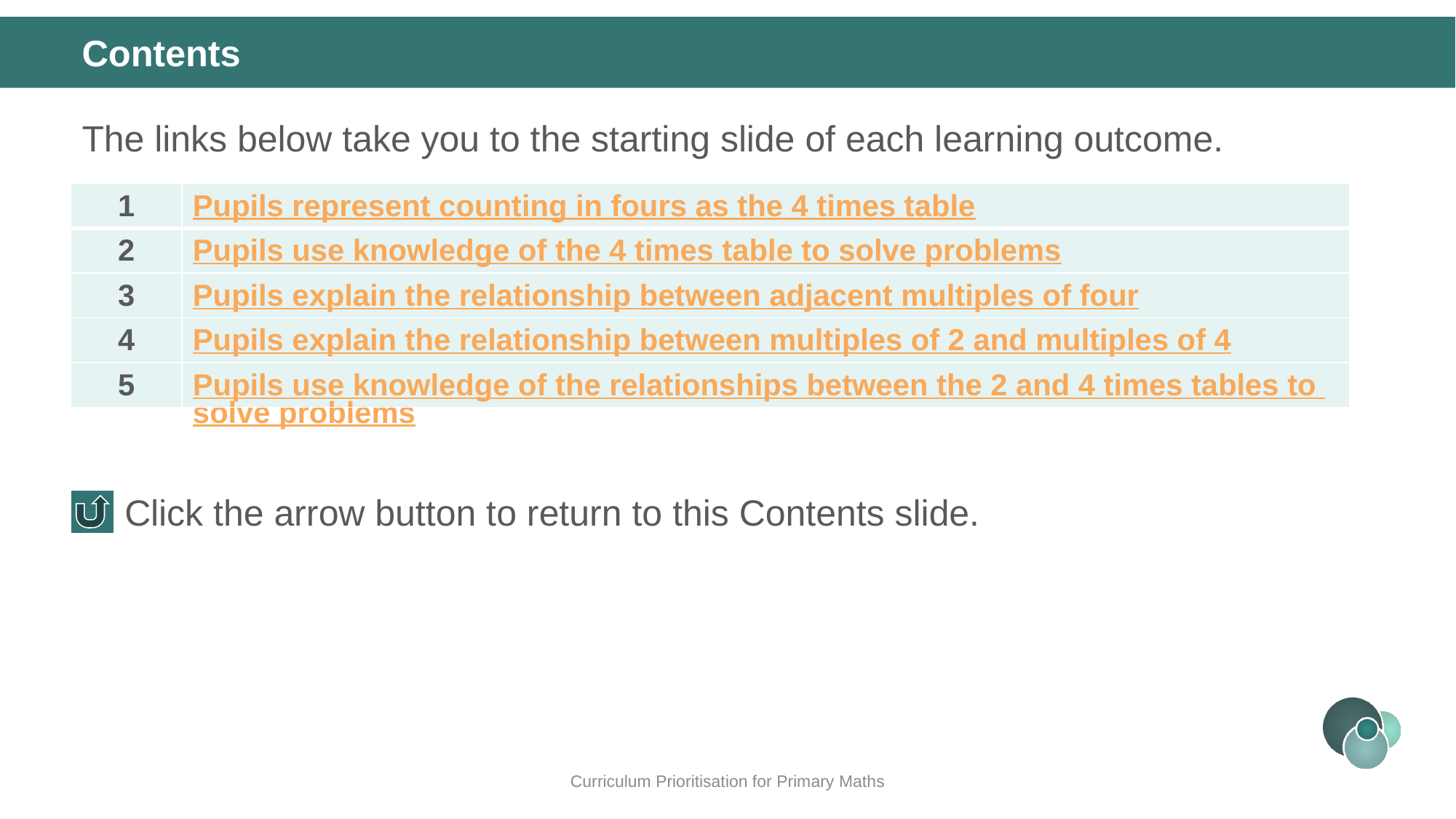

Contents
The links below take you to the starting slide of each learning outcome.
| 1 | Pupils represent counting in fours as the 4 times table |
| --- | --- |
| 2 | Pupils use knowledge of the 4 times table to solve problems |
| 3 | Pupils explain the relationship between adjacent multiples of four |
| 4 | Pupils explain the relationship between multiples of 2 and multiples of 4 |
| 5 | Pupils use knowledge of the relationships between the 2 and 4 times tables to solve problems |
Click the arrow button to return to this Contents slide.

Curriculum Prioritisation for Primary Maths